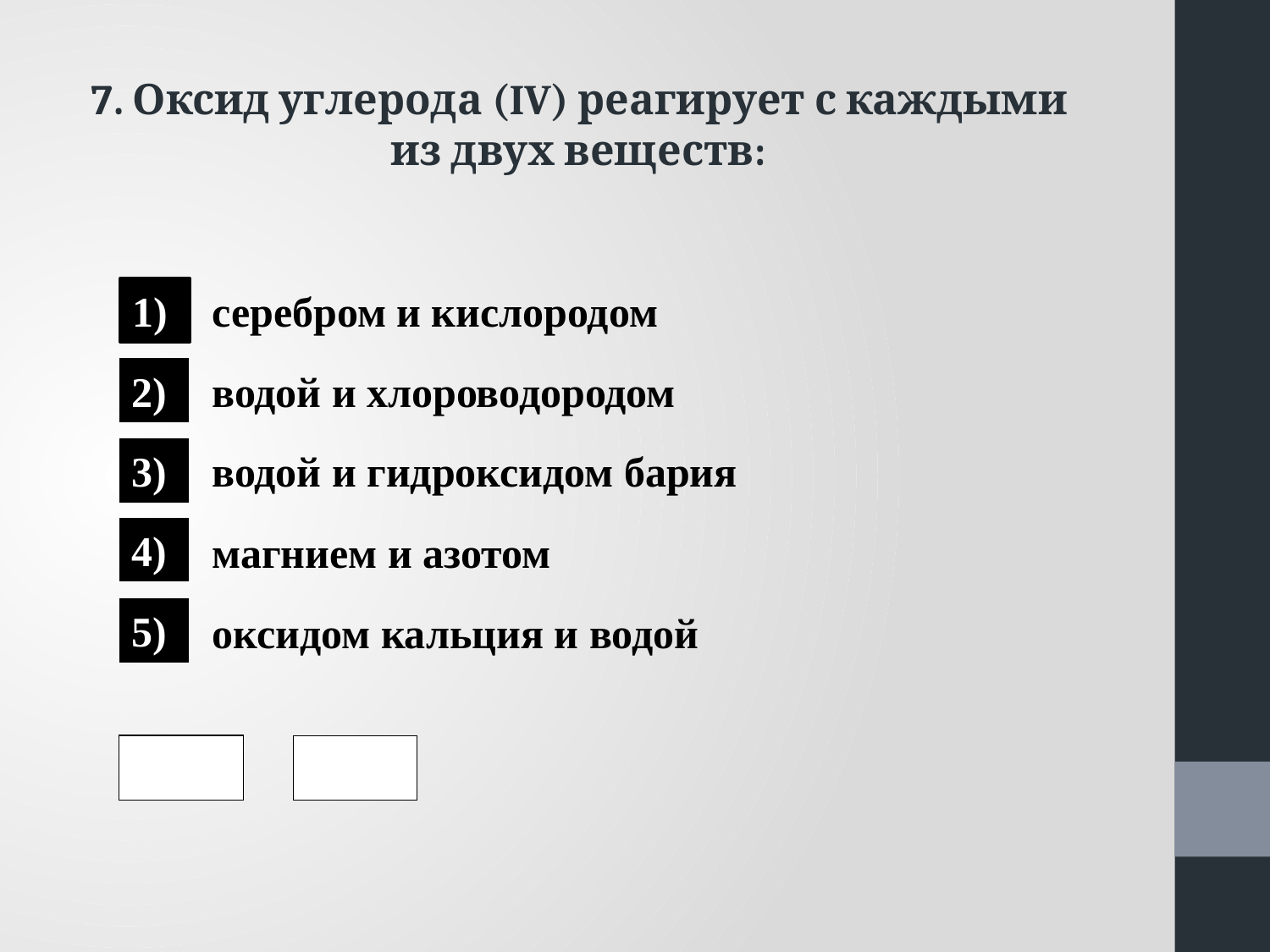

7. Оксид уг­ле­ро­да (IV) ре­а­ги­ру­ет с каж­ды­ми из двух ве­ществ:
се­реб­ром и кис­ло­ро­дом
1)
водой и хло­ро­во­до­ро­дом
2)
водой и гид­рок­си­дом бария
3)
4)
маг­ни­ем и азо­том
5)
ок­си­дом каль­ция и водой
3

5